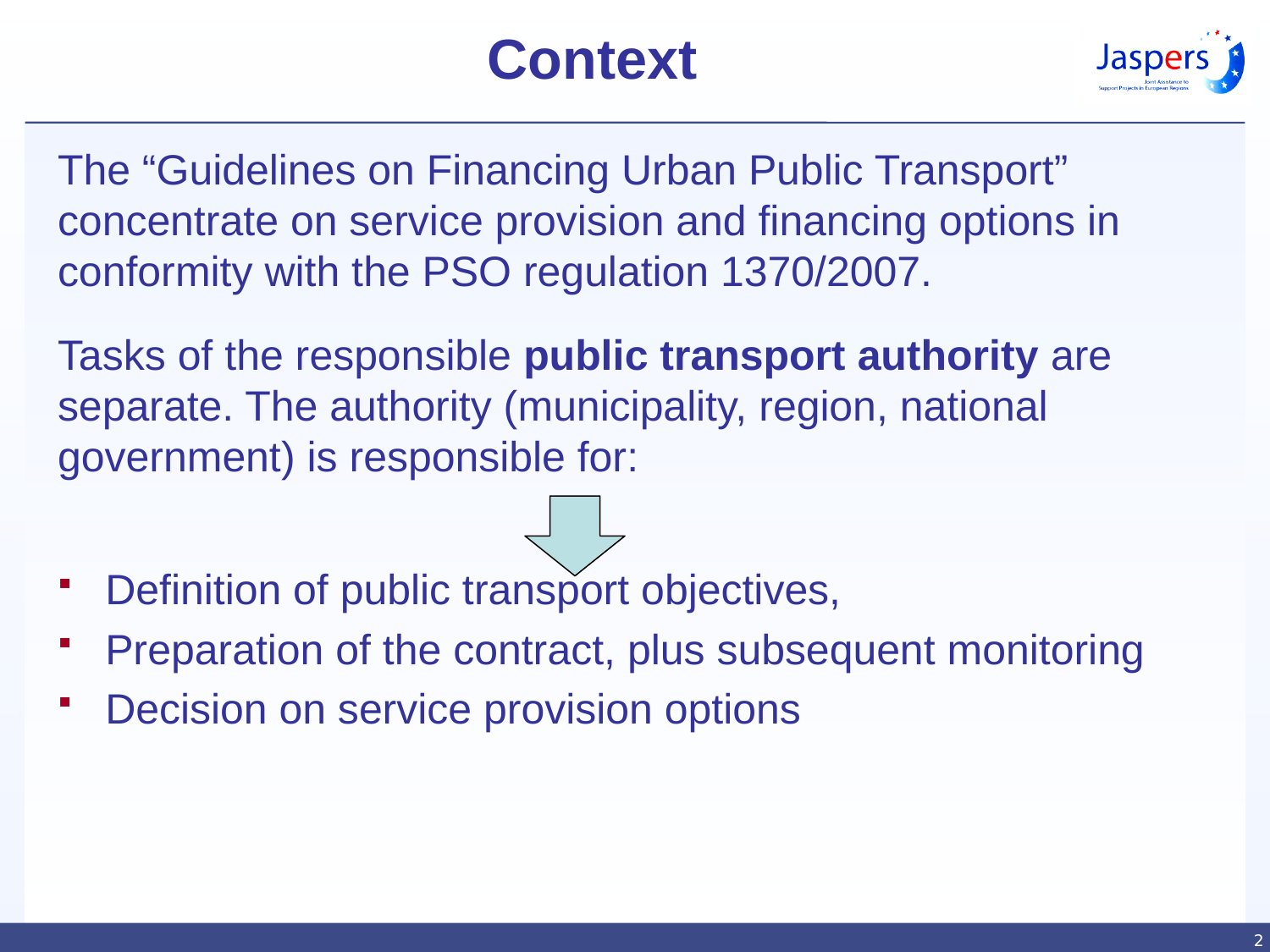

# Context
The “Guidelines on Financing Urban Public Transport” concentrate on service provision and financing options in conformity with the PSO regulation 1370/2007.

Tasks of the responsible public transport authority are separate. The authority (municipality, region, national government) is responsible for:

Definition of public transport objectives,
Preparation of the contract, plus subsequent monitoring
Decision on service provision options

2